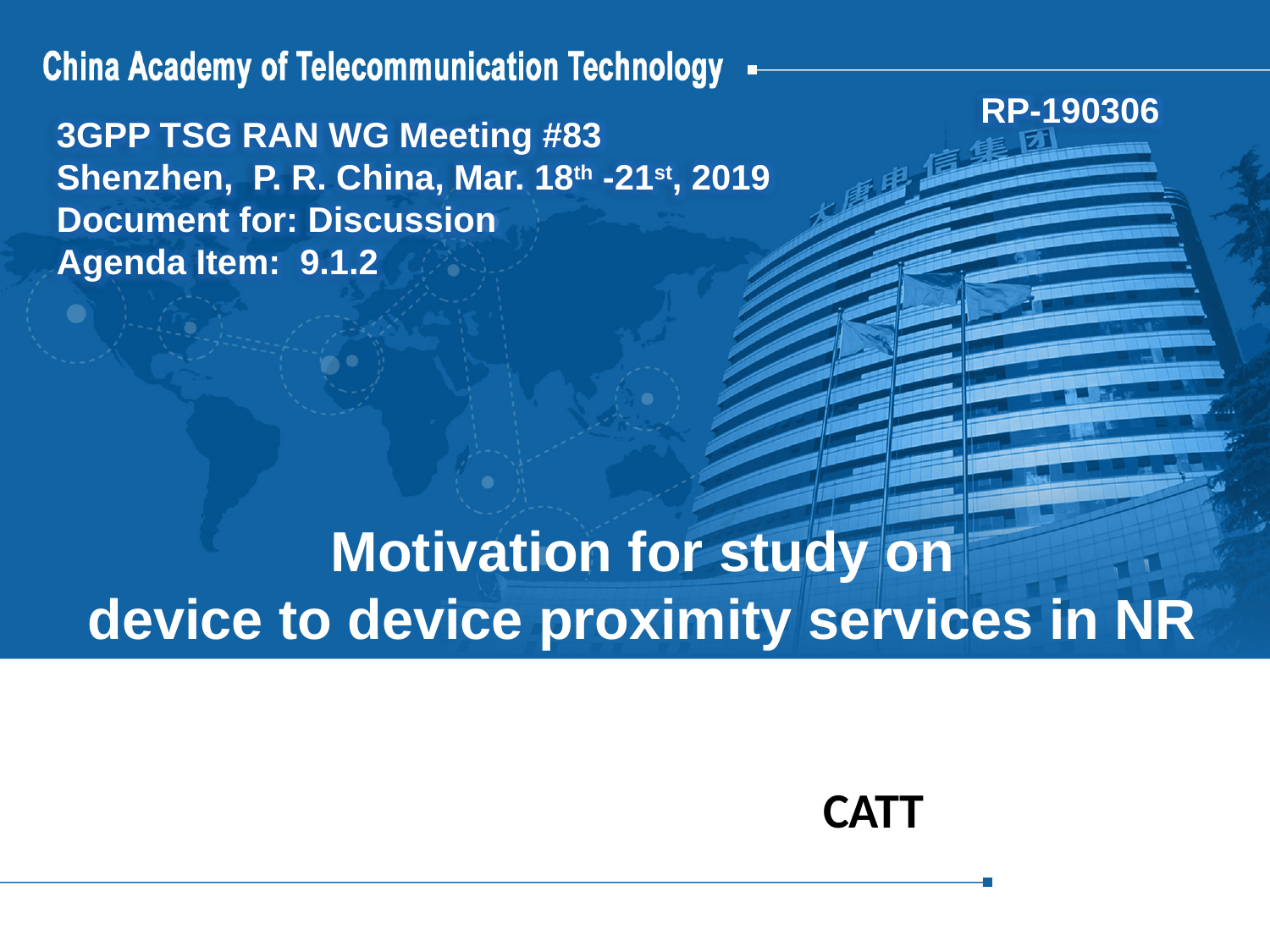

RP-190306
3GPP TSG RAN WG Meeting #83
Shenzhen,  P. R. China, Mar. 18th -21st, 2019
Document for: Discussion
Agenda Item:  9.1.2

# Motivation for study on device to device proximity services in NR
CATT